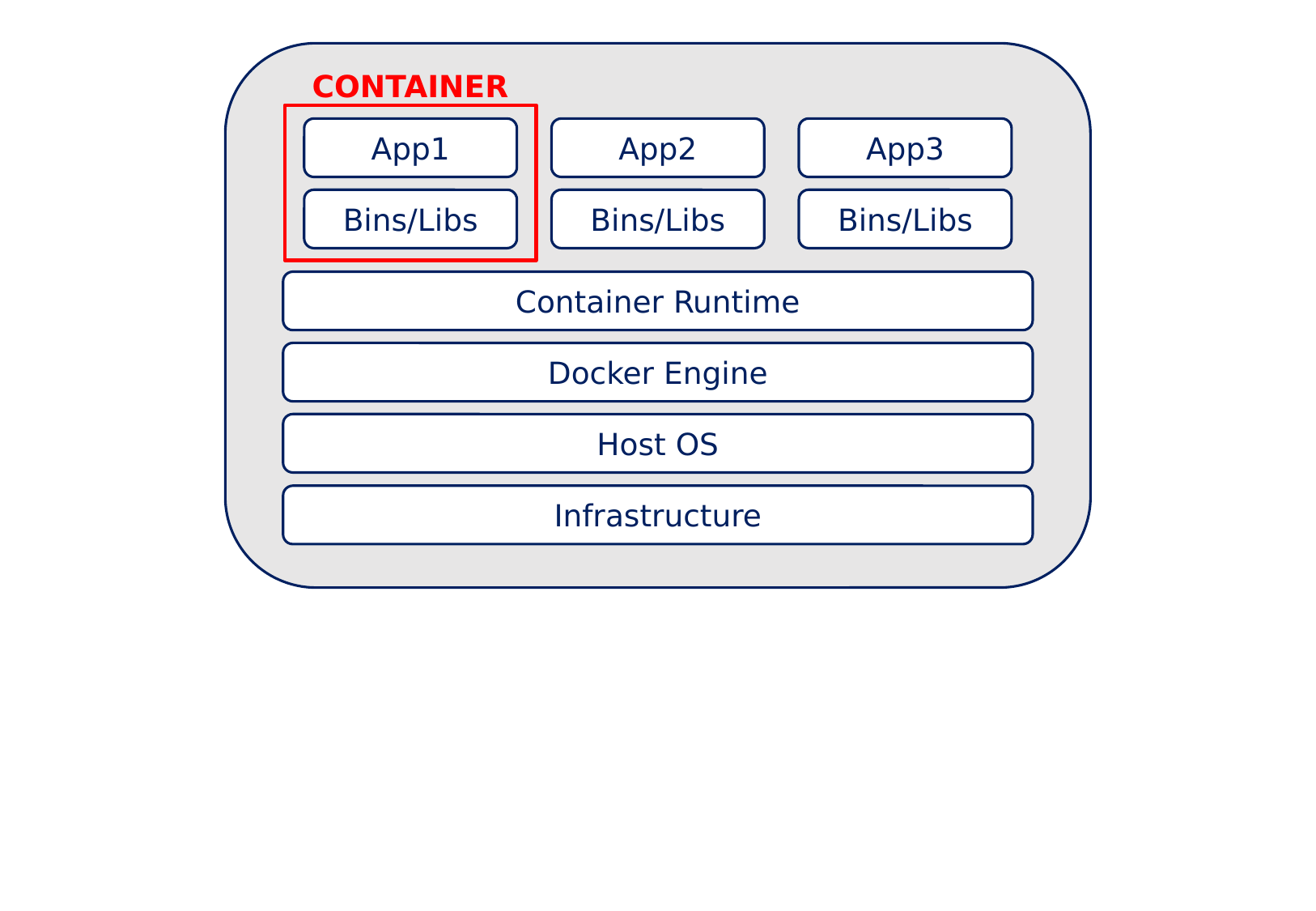

CONTAINER

App1
App2
App3
Bins/Libs
Bins/Libs
Bins/Libs
Container Runtime
Docker Engine
Host OS
Infrastructure